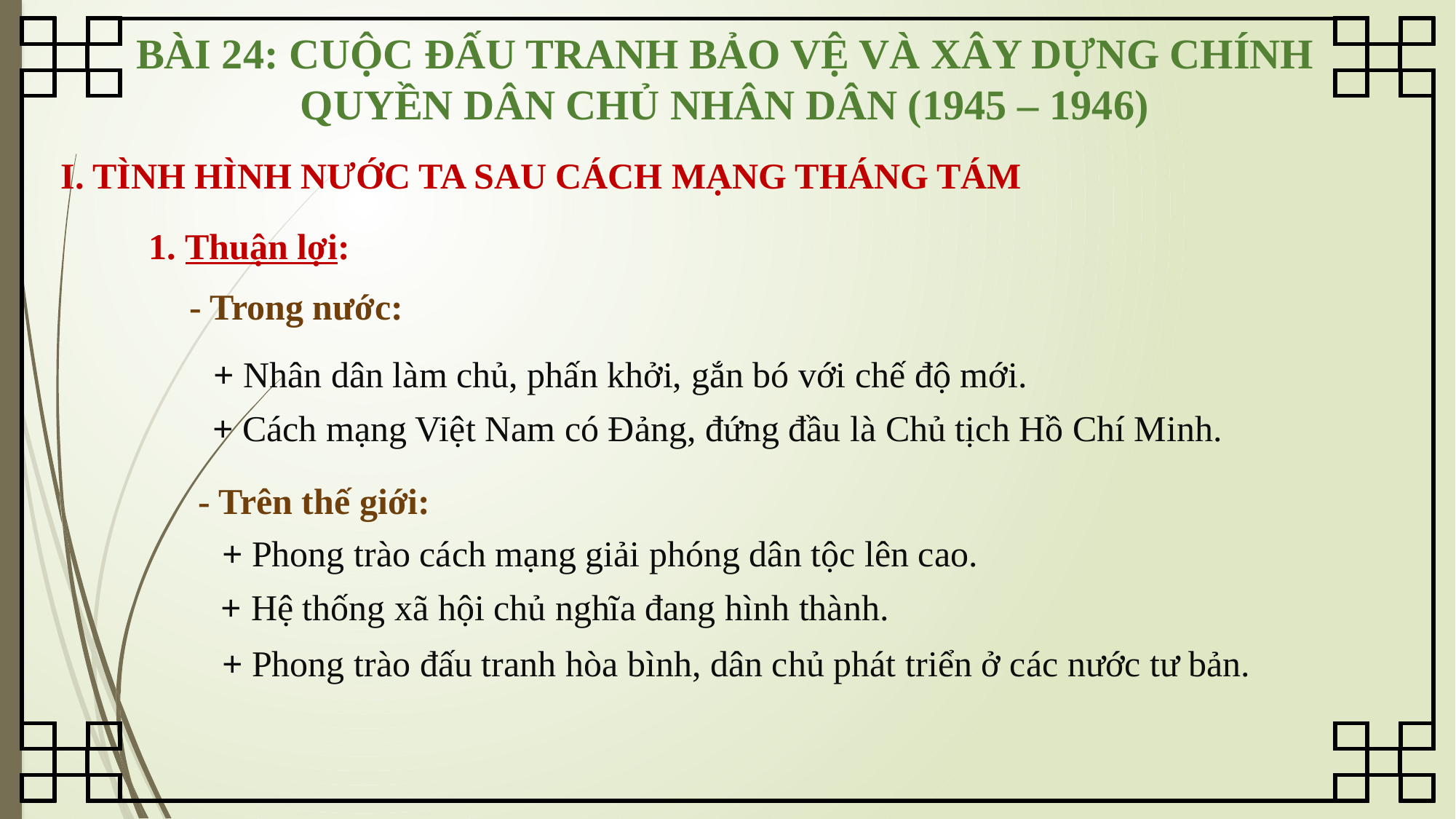

BÀI 24: CUỘC ĐẤU TRANH BẢO VỆ VÀ XÂY DỰNG CHÍNH QUYỀN DÂN CHỦ NHÂN DÂN (1945 – 1946)
I. TÌNH HÌNH NƯỚC TA SAU CÁCH MẠNG THÁNG TÁM
     1. Thuận lợi:
         - Trong nước:
            + Nhân dân làm chủ, phấn khởi, gắn bó với chế độ mới.
            + Cách mạng Việt Nam có Đảng, đứng đầu là Chủ tịch Hồ Chí Minh.
         - Trên thế giới:
            + Phong trào cách mạng giải phóng dân tộc lên cao.
            + Hệ thống xã hội chủ nghĩa đang hình thành.
            + Phong trào đấu tranh hòa bình, dân chủ phát triển ở các nước tư bản.